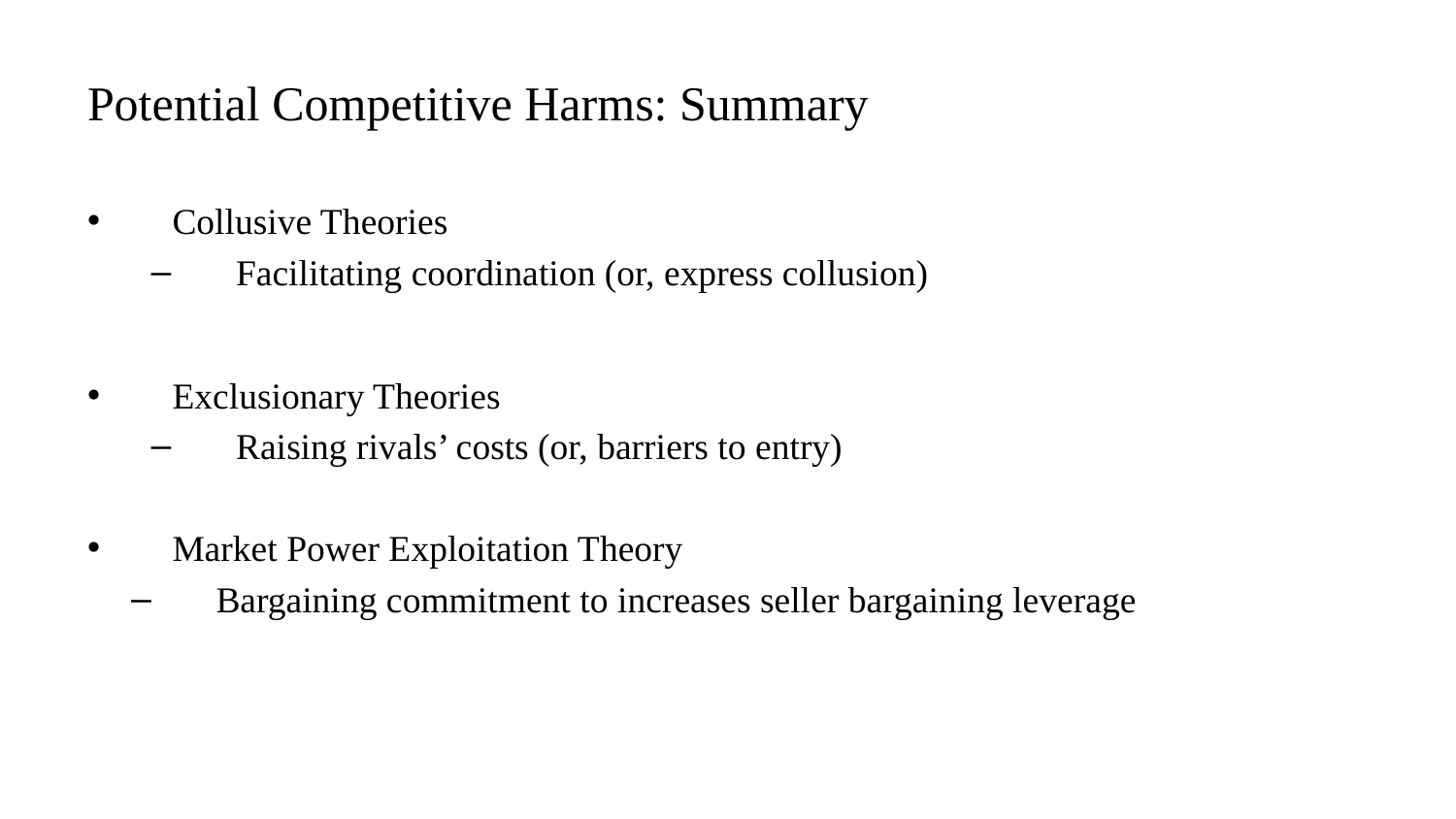

# Potential Competitive Harms: Summary
Collusive Theories
Facilitating coordination (or, express collusion)

Exclusionary Theories
Raising rivals’ costs (or, barriers to entry)

Market Power Exploitation Theory
Bargaining commitment to increases seller bargaining leverage